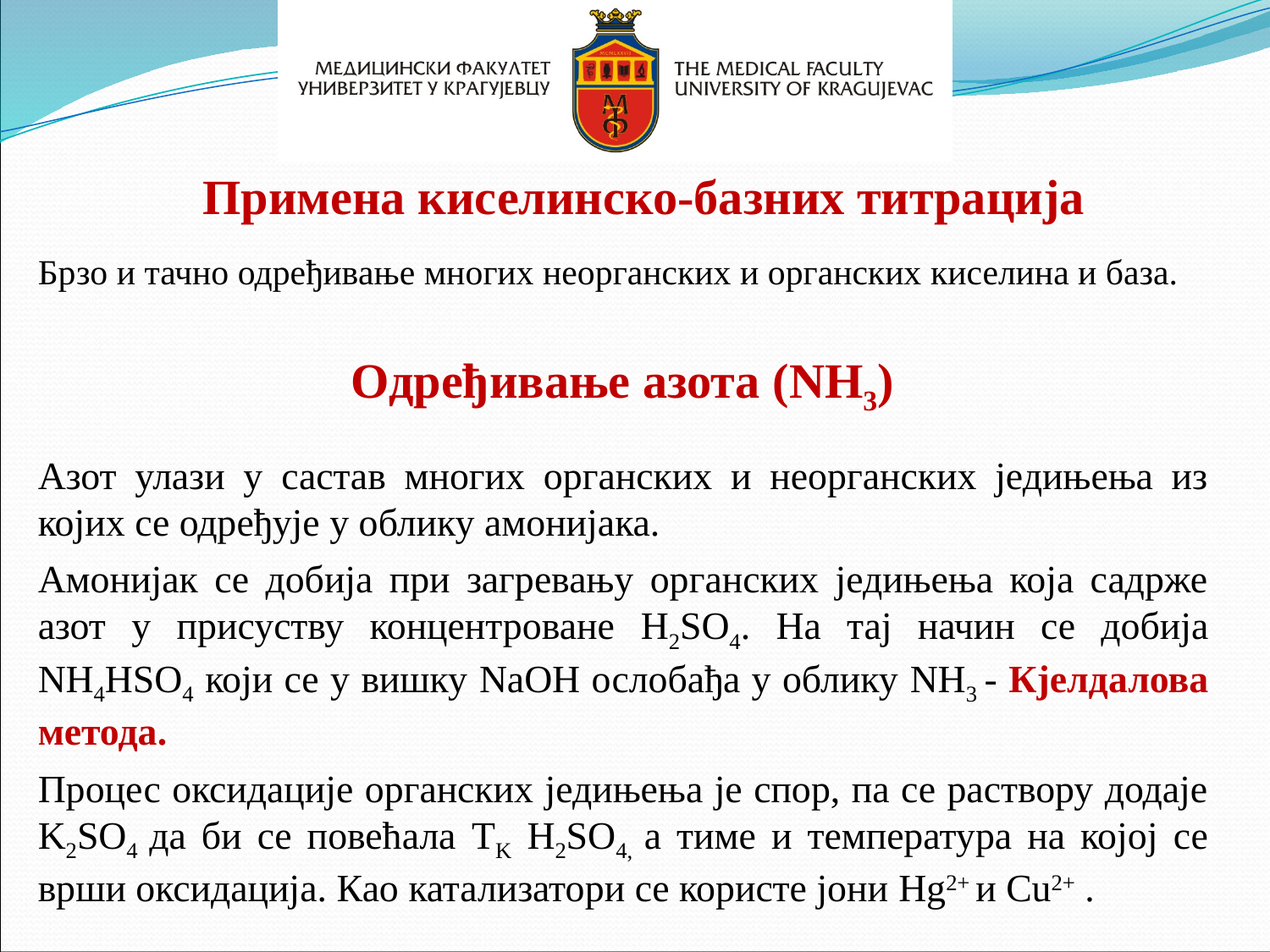

Примена киселинско-базних титрација
Брзо и тачно одређивање многих неорганских и органских киселина и база.
Одређивање азота (NH3)
Азот улази у састав многих органских и неорганских једињења из којих се одређује у облику амонијака.
Амонијак се добија при загревању органских једињења која садрже азот у присуству концентроване H2SO4. На тај начин се добија NH4HSO4 који се у вишку NaOH ослобађа у облику NH3 - Кјелдалова метода.
Процес оксидације органских једињења је спор, па се раствору додаје K2SO4 да би се повећала TK H2SO4, а тиме и температура на којој се врши оксидација. Као катализатори се користе јони Hg2+ и Cu2+ .